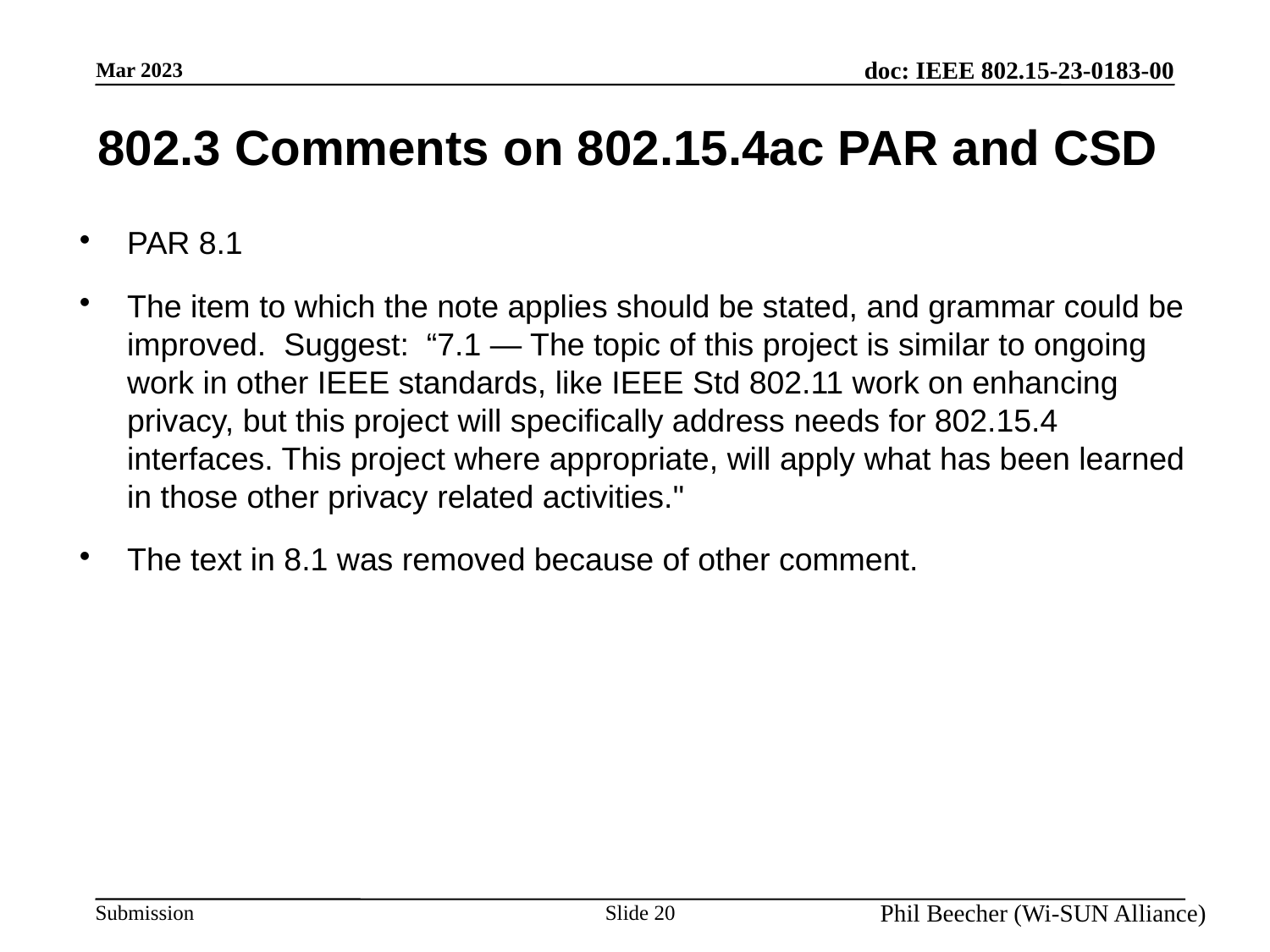

802.3 Comments on 802.15.4ac PAR and CSD
PAR 8.1
The item to which the note applies should be stated, and grammar could be improved.  Suggest:  “7.1 — The topic of this project is similar to ongoing work in other IEEE standards, like IEEE Std 802.11 work on enhancing privacy, but this project will specifically address needs for 802.15.4 interfaces. This project where appropriate, will apply what has been learned in those other privacy related activities."
The text in 8.1 was removed because of other comment.
Slide 20